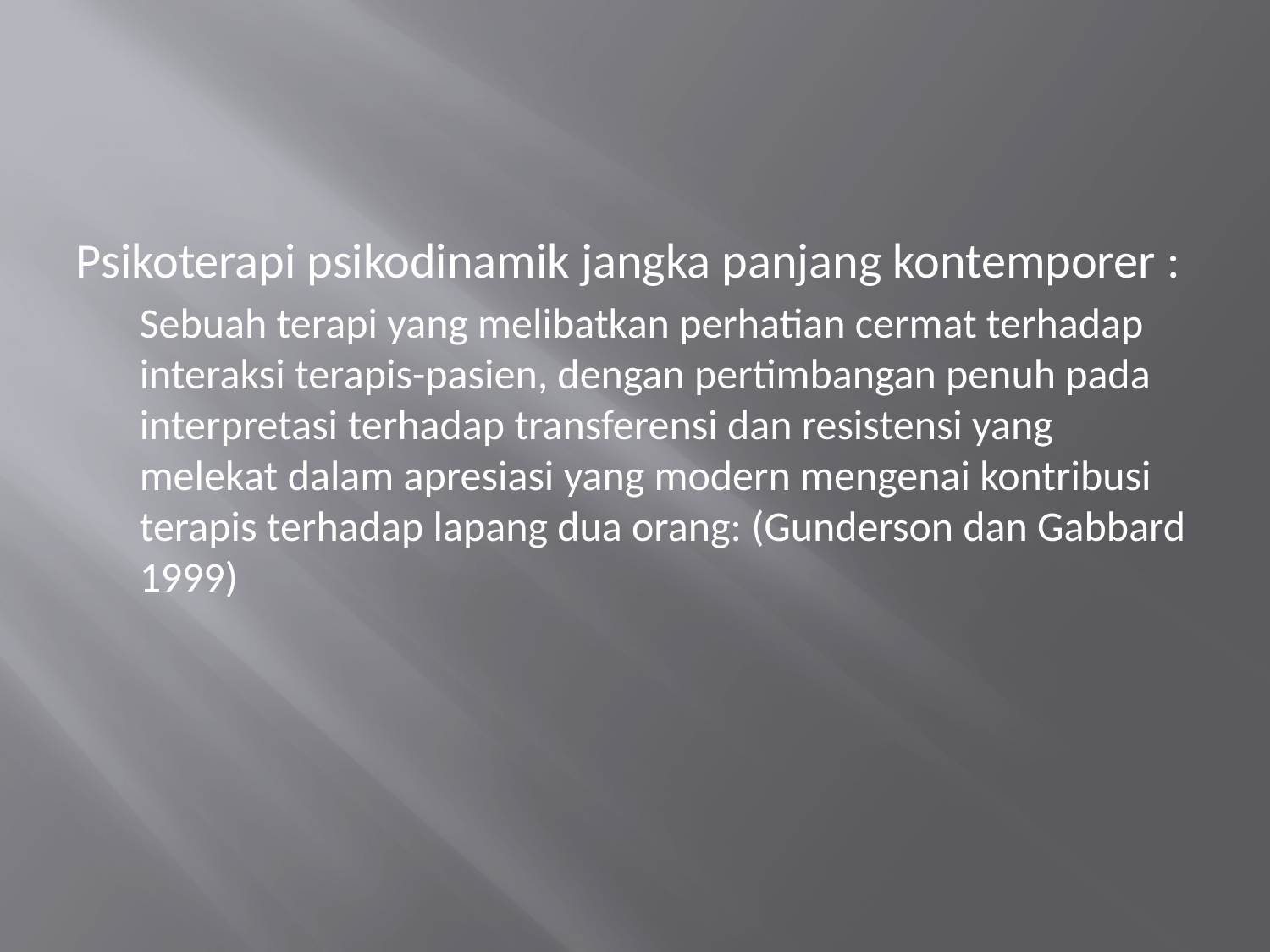

#
Psikoterapi psikodinamik jangka panjang kontemporer :
Sebuah terapi yang melibatkan perhatian cermat terhadap interaksi terapis-pasien, dengan pertimbangan penuh pada interpretasi terhadap transferensi dan resistensi yang melekat dalam apresiasi yang modern mengenai kontribusi terapis terhadap lapang dua orang: (Gunderson dan Gabbard 1999)